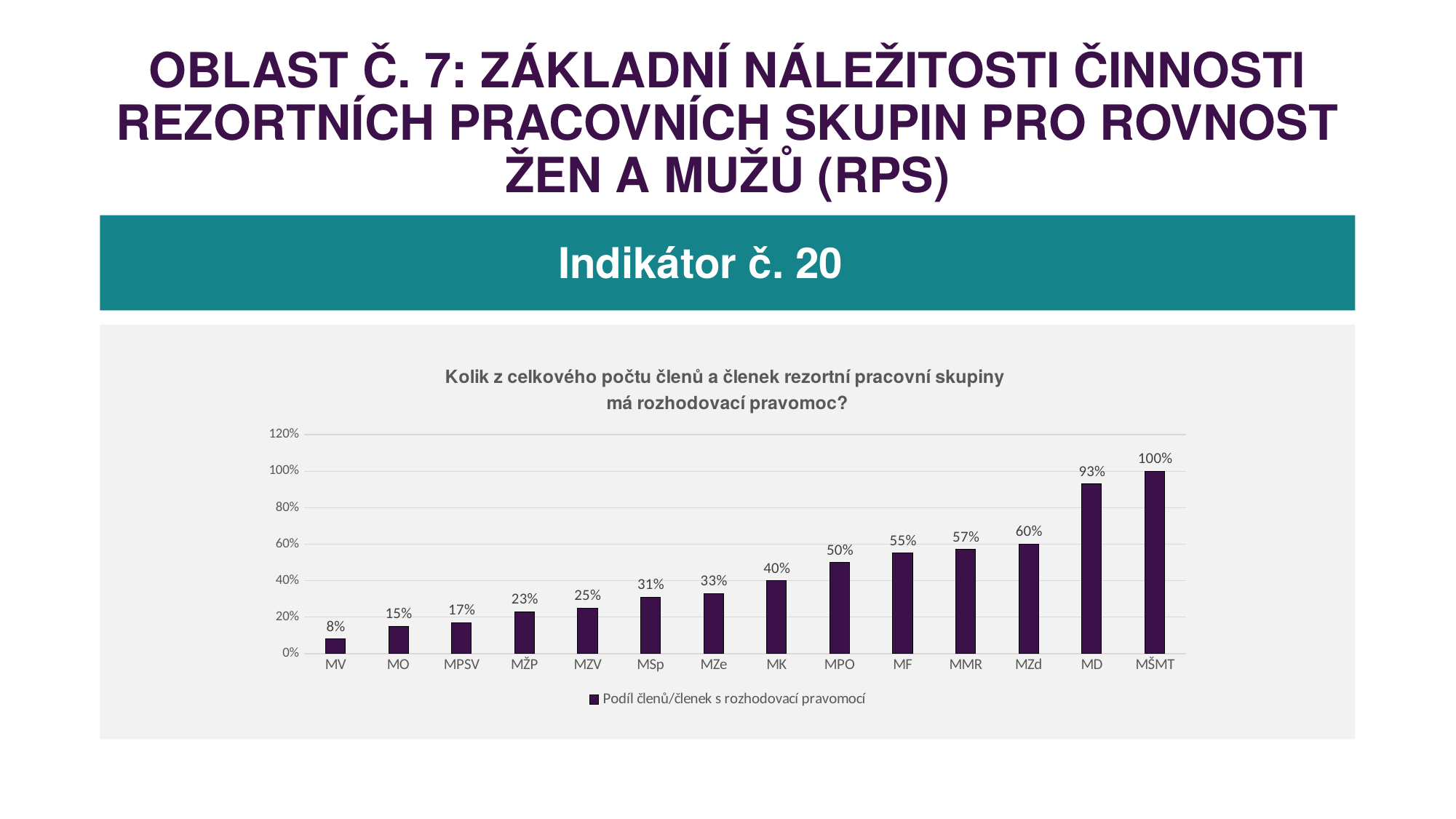

# Oblast č. 7: Základní náležitosti činnosti rezortních pracovních skupin pro rovnost žen a mužů (RPS)
Indikátor č. 20

### Chart: Kolik z celkového počtu členů a členek rezortní pracovní skupiny
má rozhodovací pravomoc?

| Category | Podíl členů/členek s rozhodovací pravomocí |
|---|---|
| MV | 0.08 |
| MO | 0.15 |
| MPSV | 0.17 |
| MŽP | 0.23 |
| MZV | 0.25 |
| MSp | 0.31 |
| MZe | 0.33 |
| MK | 0.4 |
| MPO | 0.5 |
| MF | 0.55 |
| MMR | 0.57 |
| MZd | 0.6 |
| MD | 0.93 |
| MŠMT | 1.0 |